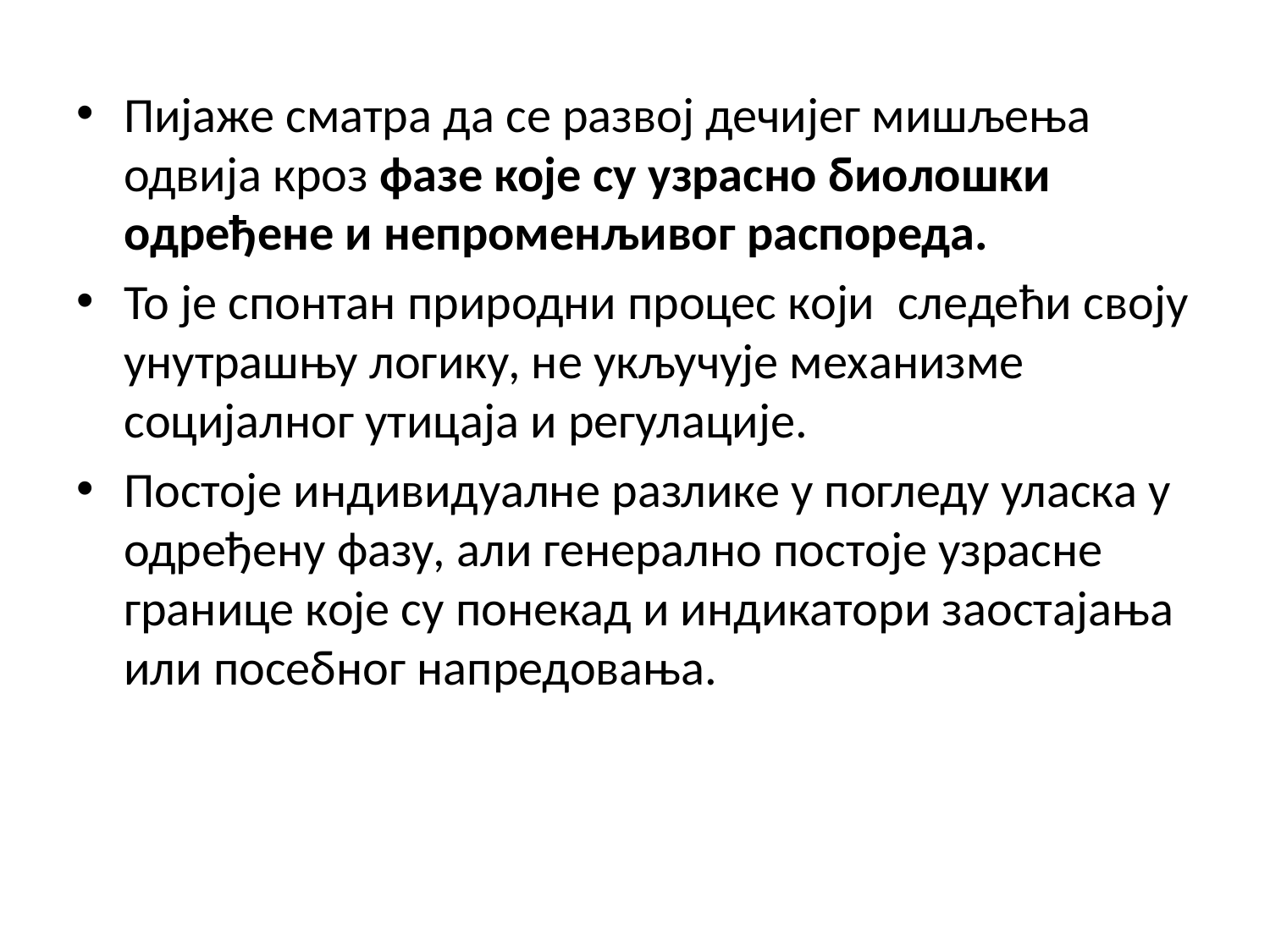

Пијаже сматра да се развој дечијег мишљења одвија кроз фазе које су узрасно биолошки одређене и непроменљивог распореда.
То је спонтан природни процес који  следећи своју унутрашњу логику, не укључује механизме социјалног утицаја и регулације.
Постоје индивидуалне разлике у погледу уласка у одређену фазу, али генерално постоје узрасне границе које су понекад и индикатори заостајања или посебног напредовања.